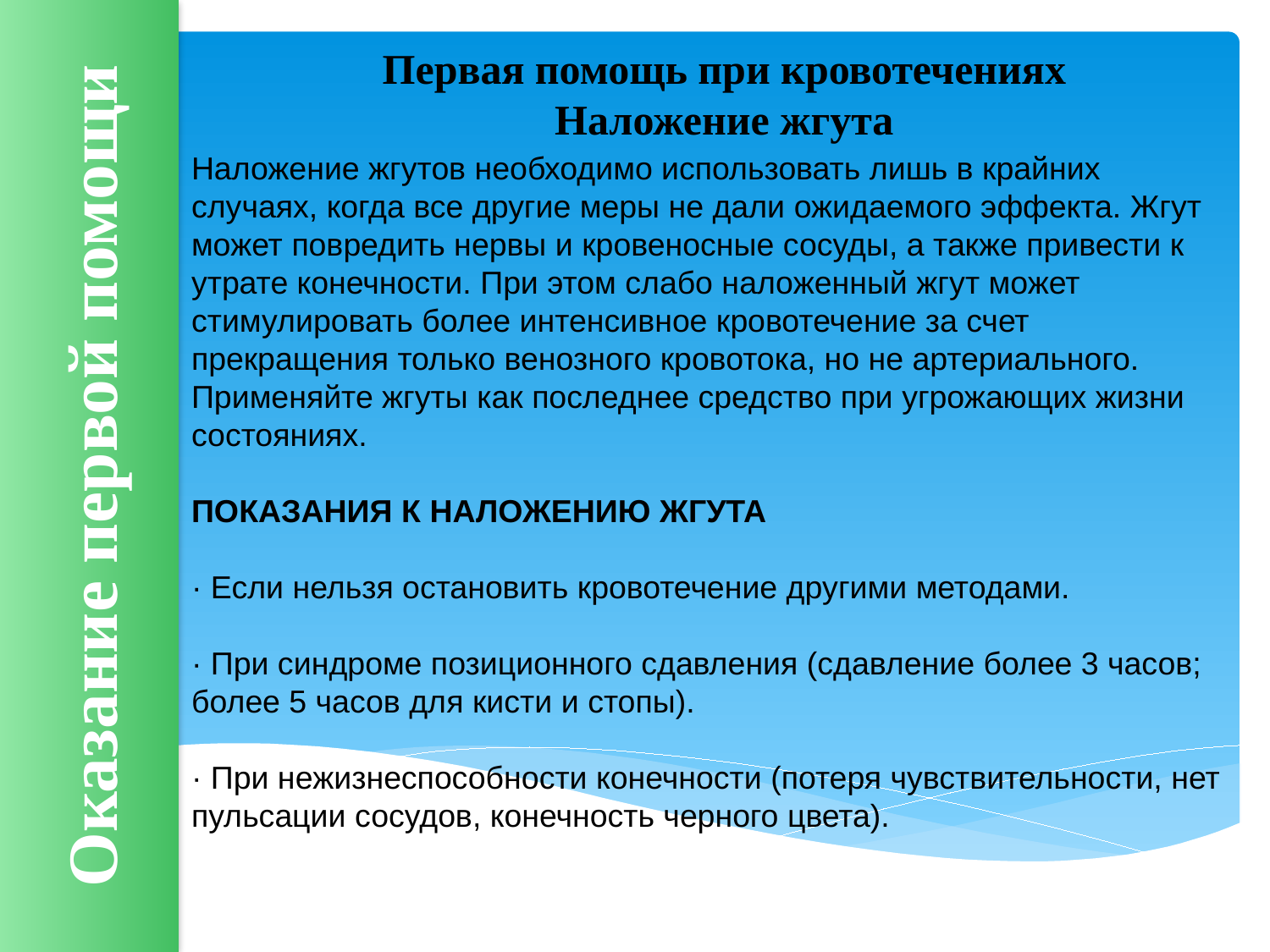

Первая помощь при кровотечениях
Наложение жгута

Наложение жгутов необходимо использовать лишь в крайних случаях, когда все другие меры не дали ожидаемого эффекта. Жгут может повредить нервы и кровеносные сосуды, а также привести к утрате конечности. При этом слабо наложенный жгут может стимулировать более интенсивное кровотечение за счет прекращения только венозного кровотока, но не артериального. Применяйте жгуты как последнее средство при угрожающих жизни состояниях.

ПОКАЗАНИЯ К НАЛОЖЕНИЮ ЖГУТА

· Если нельзя остановить кровотечение другими методами.

· При синдроме позиционного сдавления (сдавление более 3 часов; более 5 часов для кисти и стопы).

· При нежизнеспособности конечности (потеря чувствительности, нет пульсации сосудов, конечность черного цвета).
Оказание первой помощи